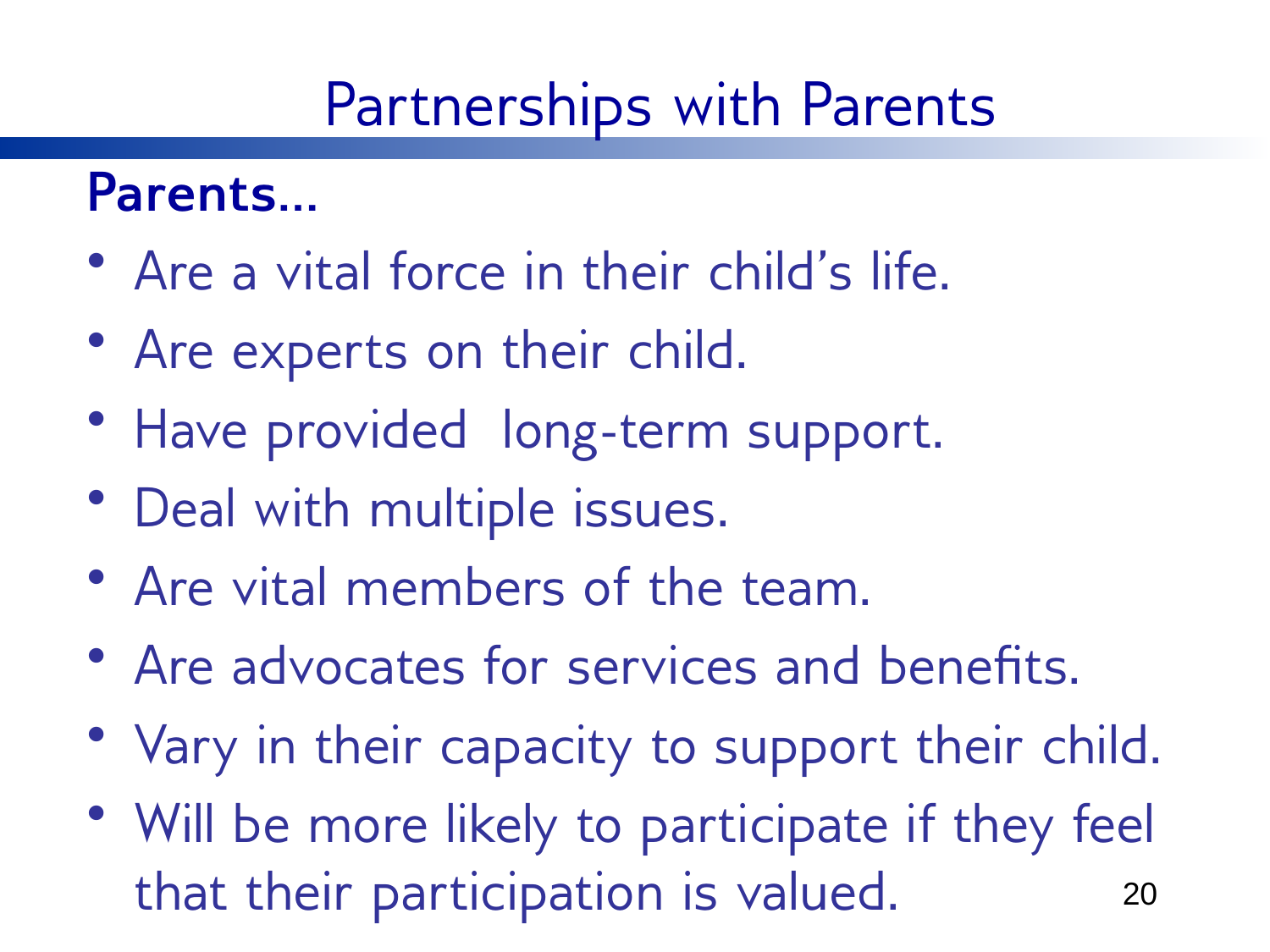

# Partnerships with Parents
Parents…
Are a vital force in their child’s life.
Are experts on their child.
Have provided  long-term support.
Deal with multiple issues.
Are vital members of the team.
Are advocates for services and benefits.
Vary in their capacity to support their child.
Will be more likely to participate if they feel that their participation is valued.

20